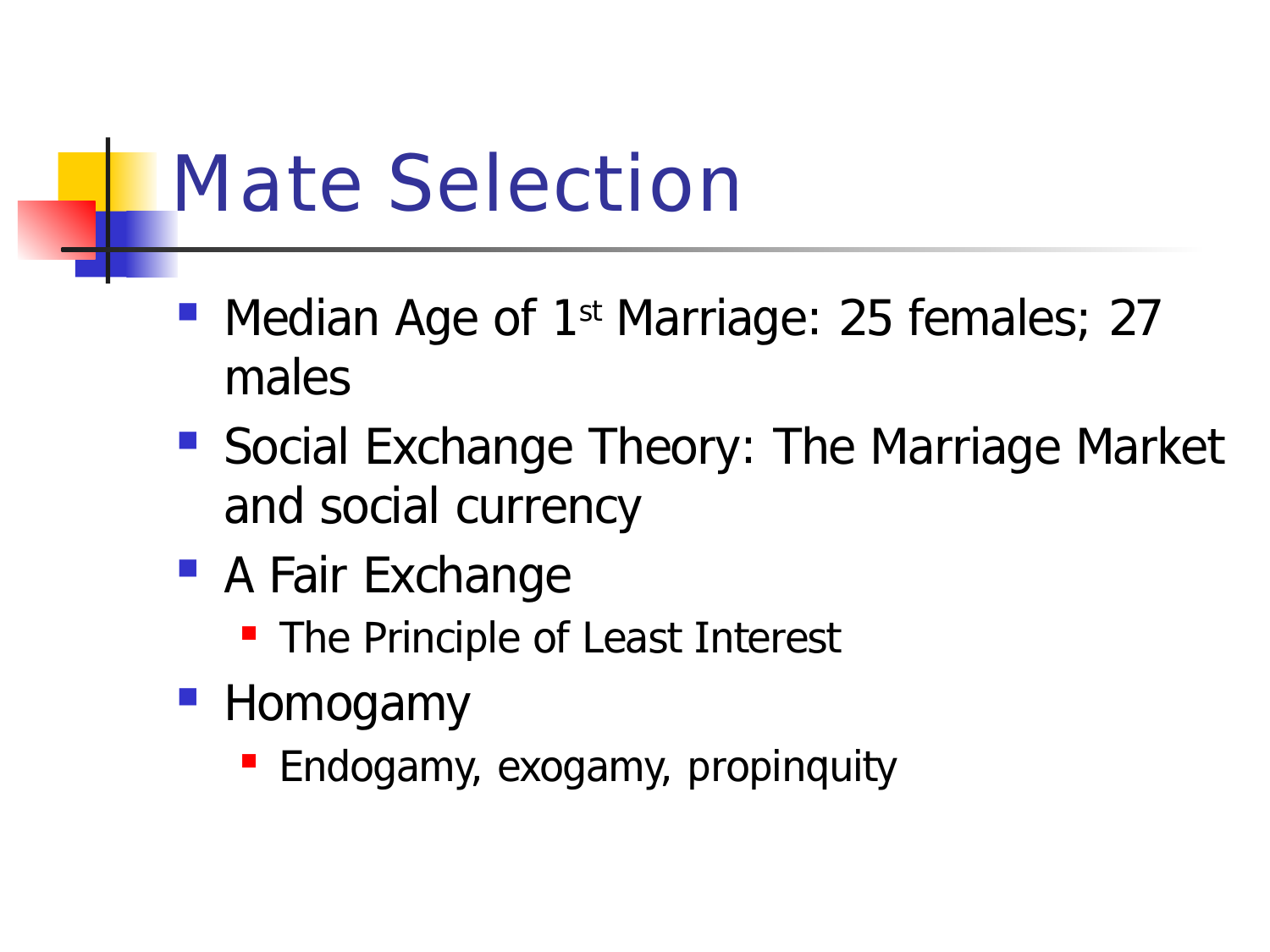

# Mate Selection
Median Age of 1st Marriage: 25 females; 27 males
Social Exchange Theory: The Marriage Market and social currency
A Fair Exchange
The Principle of Least Interest
Homogamy
Endogamy, exogamy, propinquity